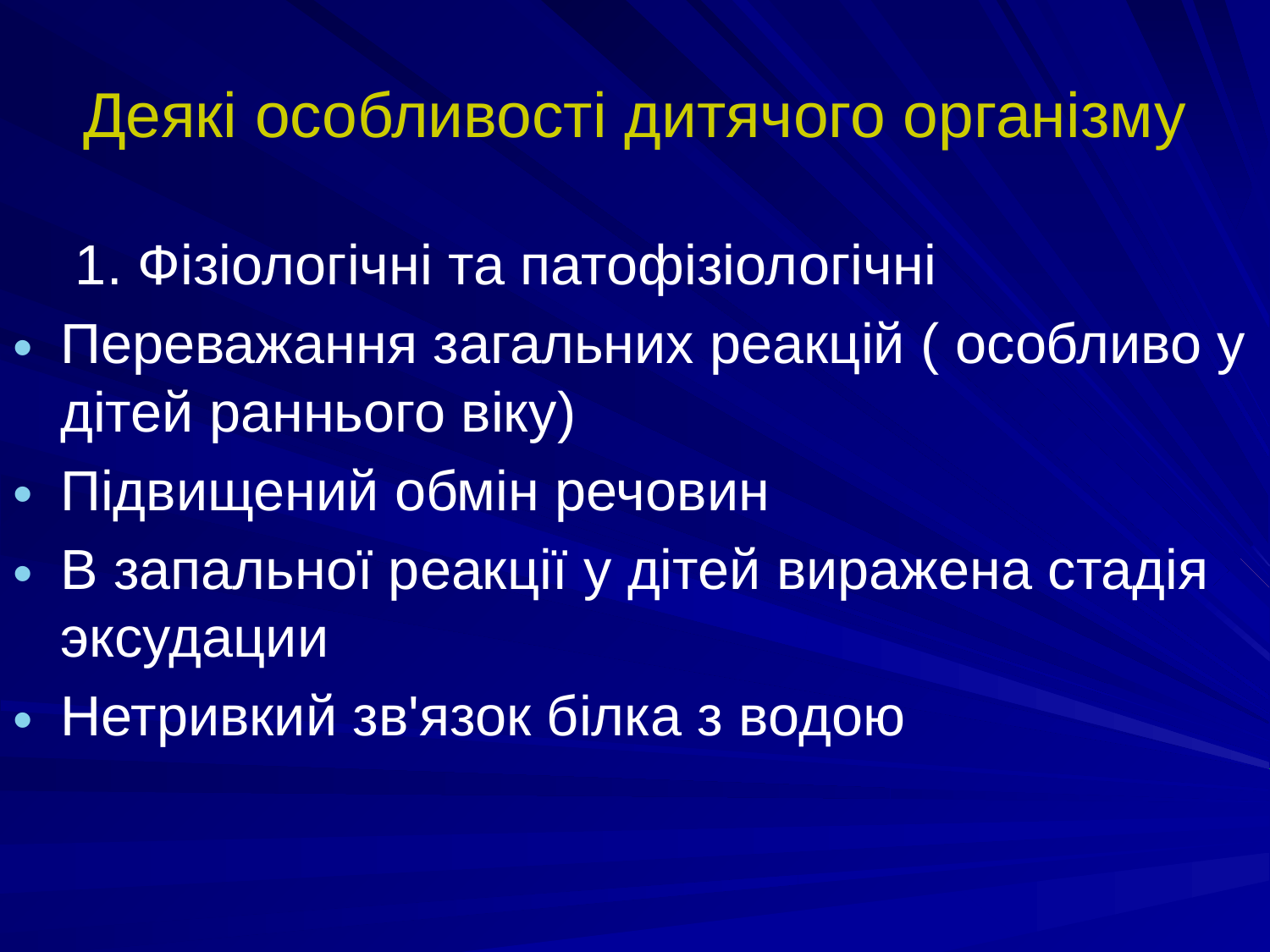

# Деякі особливості дитячого організму
    1. Фізіологічні та патофізіологічні
Переважання загальних реакцій ( особливо у дітей раннього віку)
Підвищений обмін речовин
В запальної реакції у дітей виражена стадія эксудации
Нетривкий зв'язок білка з водою